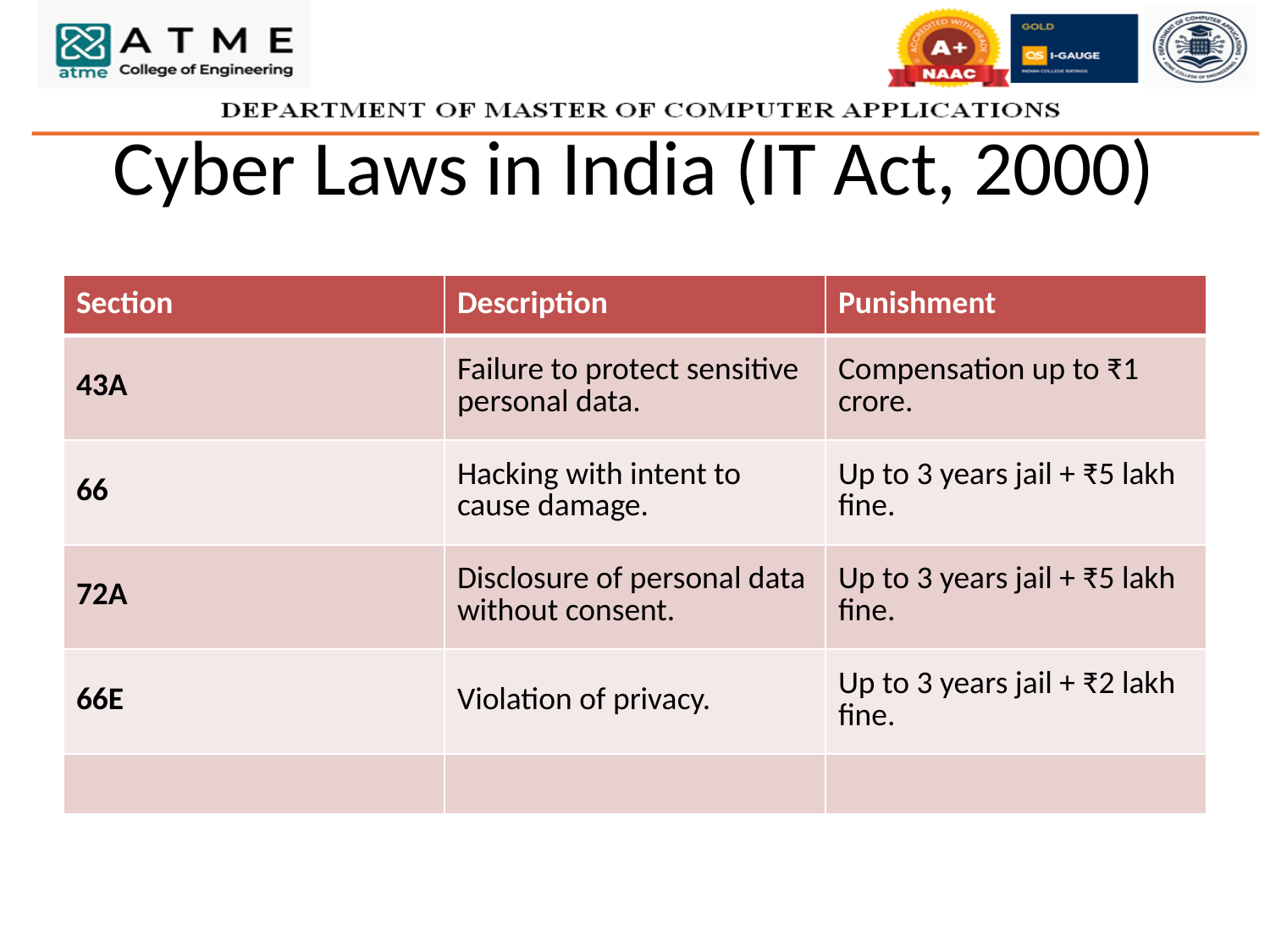

# Cyber Laws in India (IT Act, 2000)
| Section | Description | Punishment |
| --- | --- | --- |
| 43A | Failure to protect sensitive personal data. | Compensation up to ₹1 crore. |
| 66 | Hacking with intent to cause damage. | Up to 3 years jail + ₹5 lakh fine. |
| 72A | Disclosure of personal data without consent. | Up to 3 years jail + ₹5 lakh fine. |
| 66E | Violation of privacy. | Up to 3 years jail + ₹2 lakh fine. |
|  |  |  |